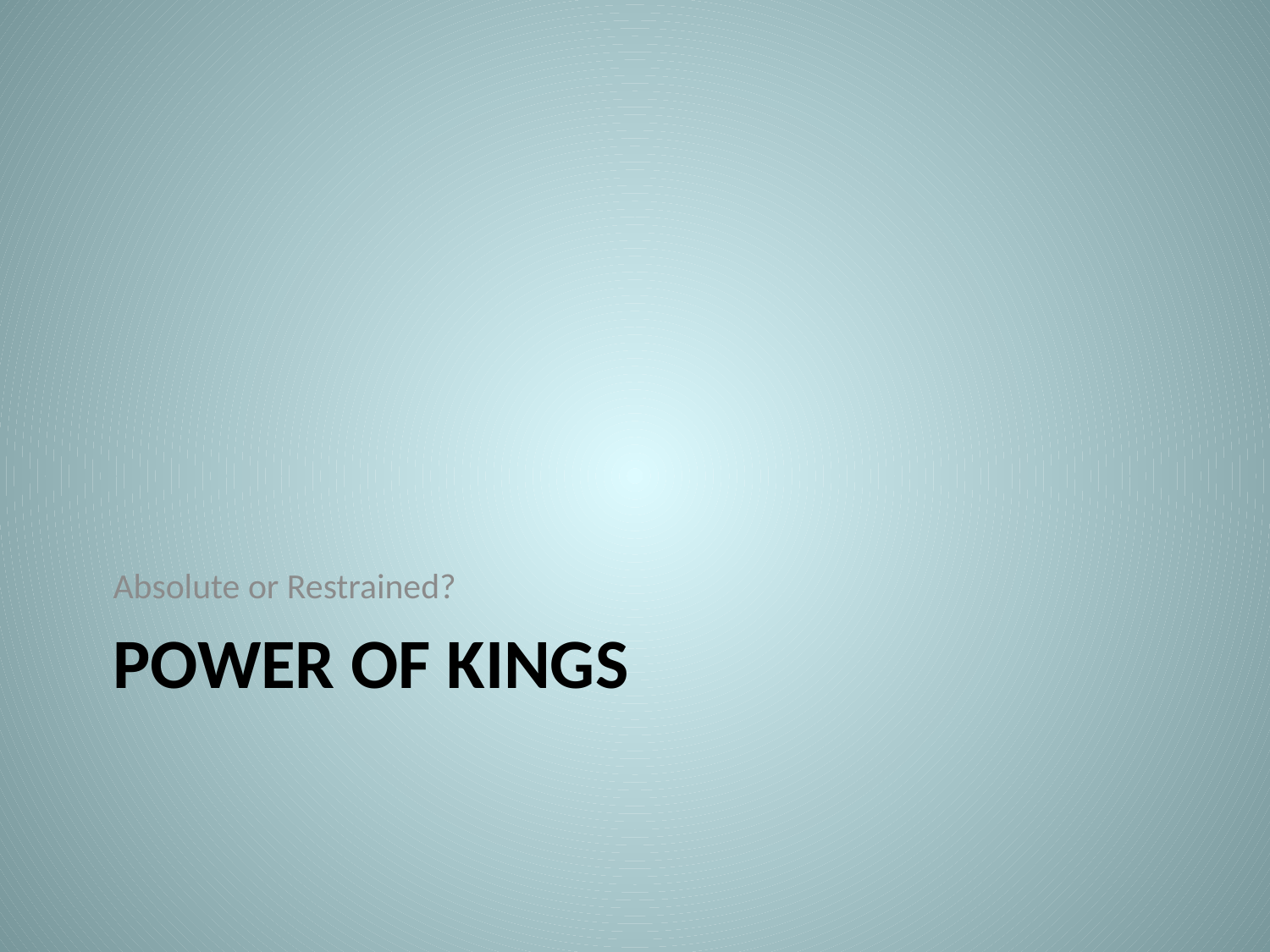

Absolute or Restrained?
# Power of kings